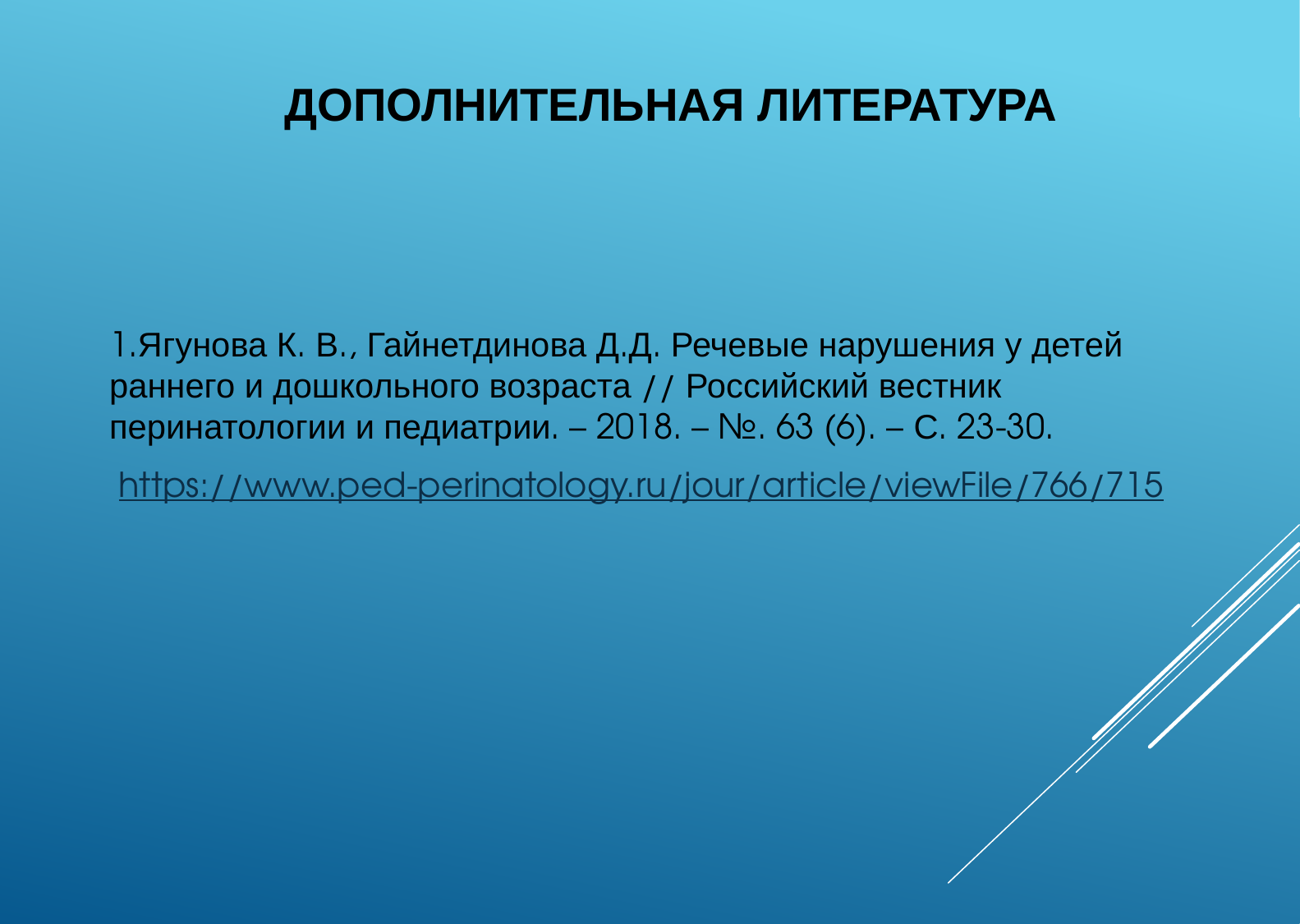

# Дополнительная литература
1.Ягунова К. В., Гайнетдинова Д.Д. Речевые нарушения у детей раннего и дошкольного возраста // Российский вестник перинатологии и педиатрии. – 2018. – №. 63 (6). – С. 23-30.
 https://www.ped-perinatology.ru/jour/article/viewFile/766/715